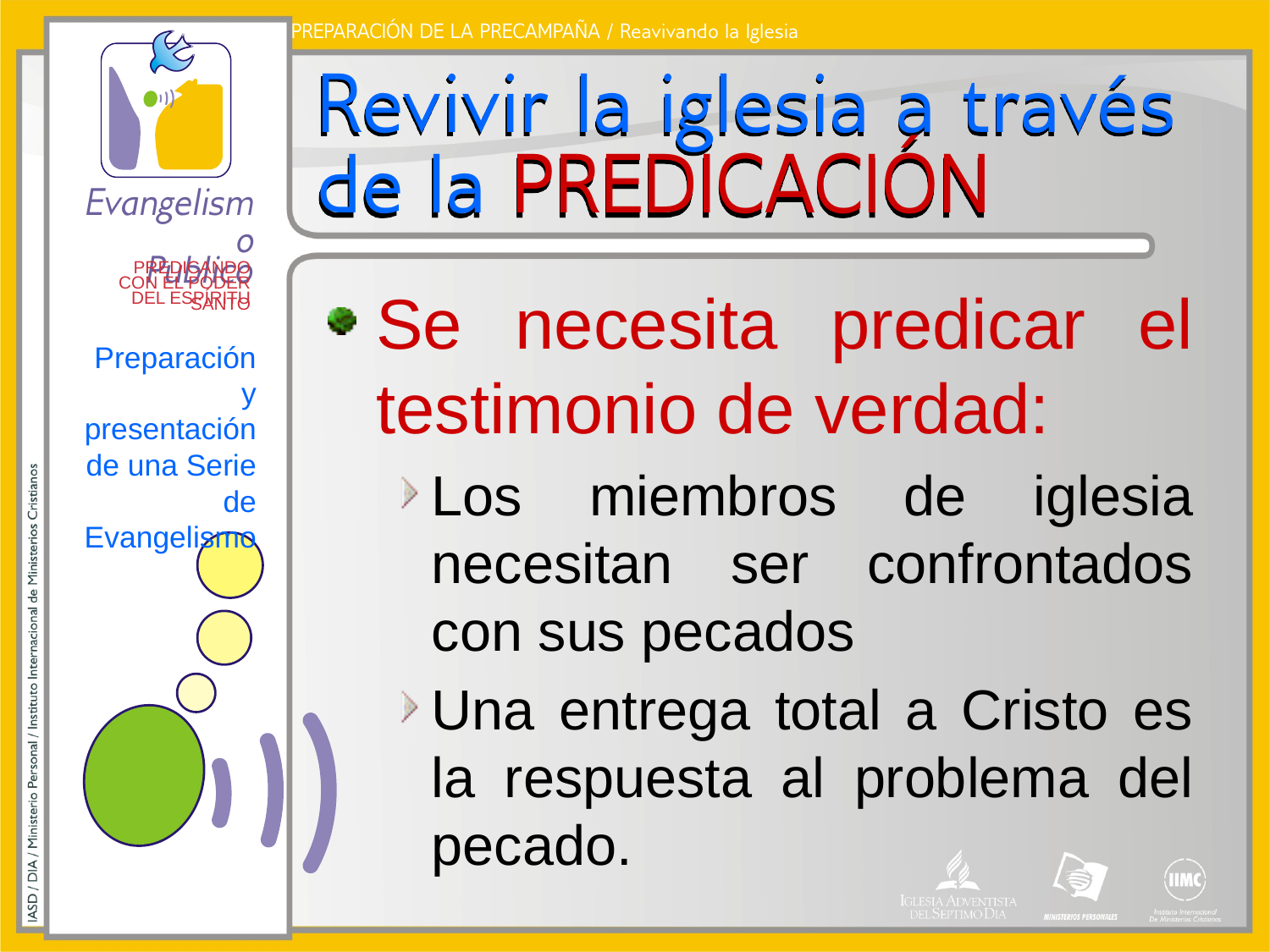

PREPARACIÓN DE LA PRECAMPAÑA / Reavivando la Iglesia
# Revivir la iglesia a través de la PREDICACIÓN
Se necesita predicar el testimonio de verdad:
Los miembros de iglesia necesitan ser confrontados con sus pecados
Una entrega total a Cristo es la respuesta al problema del pecado.